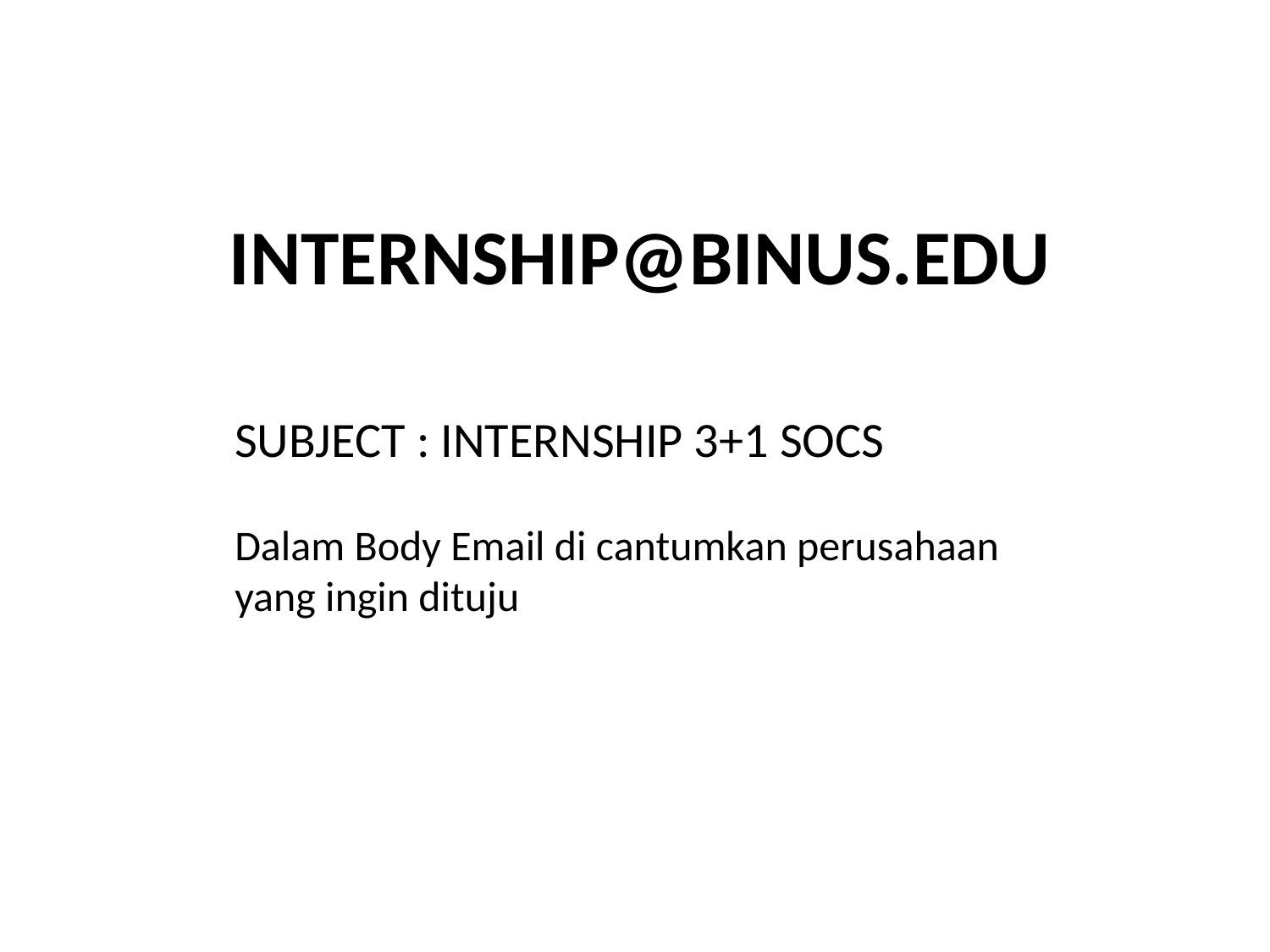

INTERNSHIP@BINUS.EDU
SUBJECT : INTERNSHIP 3+1 SOCS

Dalam Body Email di cantumkan perusahaan yang ingin dituju